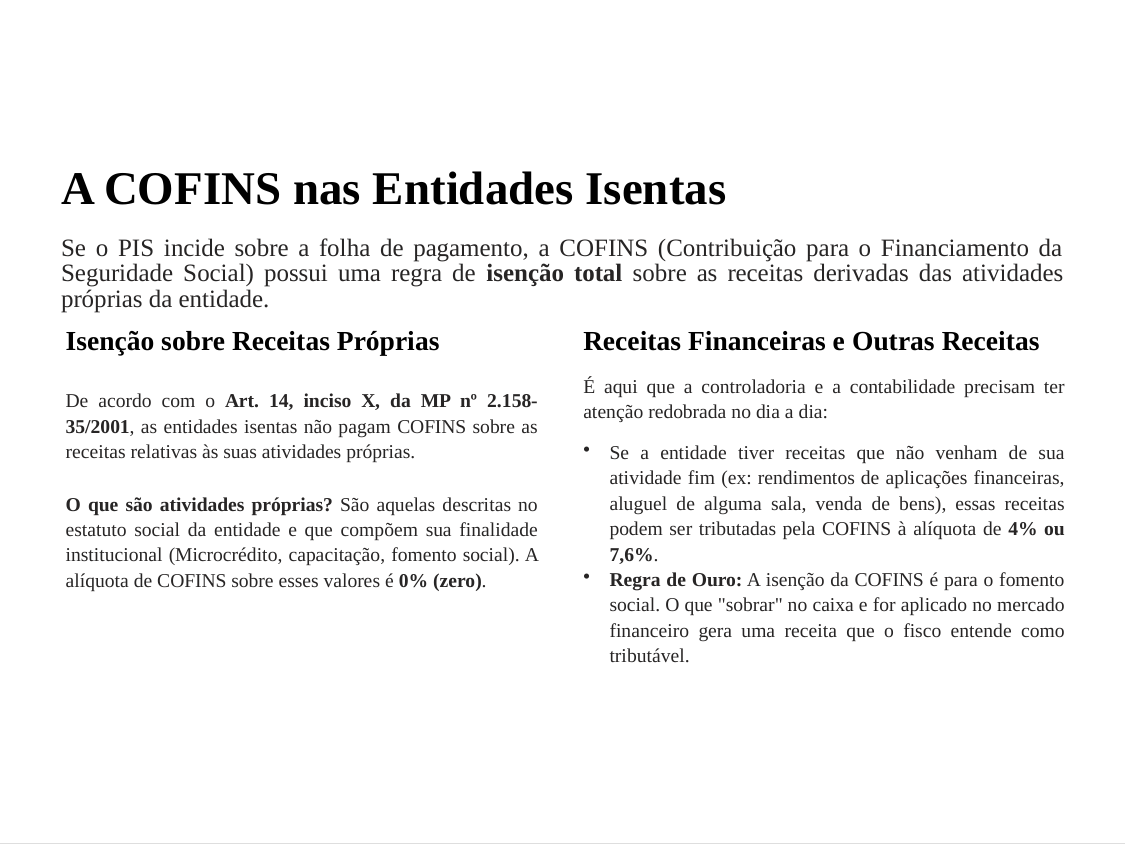

A COFINS nas Entidades Isentas
Se o PIS incide sobre a folha de pagamento, a COFINS (Contribuição para o Financiamento da Seguridade Social) possui uma regra de isenção total sobre as receitas derivadas das atividades próprias da entidade.

Isenção sobre Receitas Próprias
Receitas Financeiras e Outras Receitas
É aqui que a controladoria e a contabilidade precisam ter atenção redobrada no dia a dia:
De acordo com o Art. 14, inciso X, da MP nº 2.158-35/2001, as entidades isentas não pagam COFINS sobre as receitas relativas às suas atividades próprias.
Se a entidade tiver receitas que não venham de sua atividade fim (ex: rendimentos de aplicações financeiras, aluguel de alguma sala, venda de bens), essas receitas podem ser tributadas pela COFINS à alíquota de 4% ou 7,6%.
Regra de Ouro: A isenção da COFINS é para o fomento social. O que "sobrar" no caixa e for aplicado no mercado financeiro gera uma receita que o fisco entende como tributável.
O que são atividades próprias? São aquelas descritas no estatuto social da entidade e que compõem sua finalidade institucional (Microcrédito, capacitação, fomento social). A alíquota de COFINS sobre esses valores é 0% (zero).